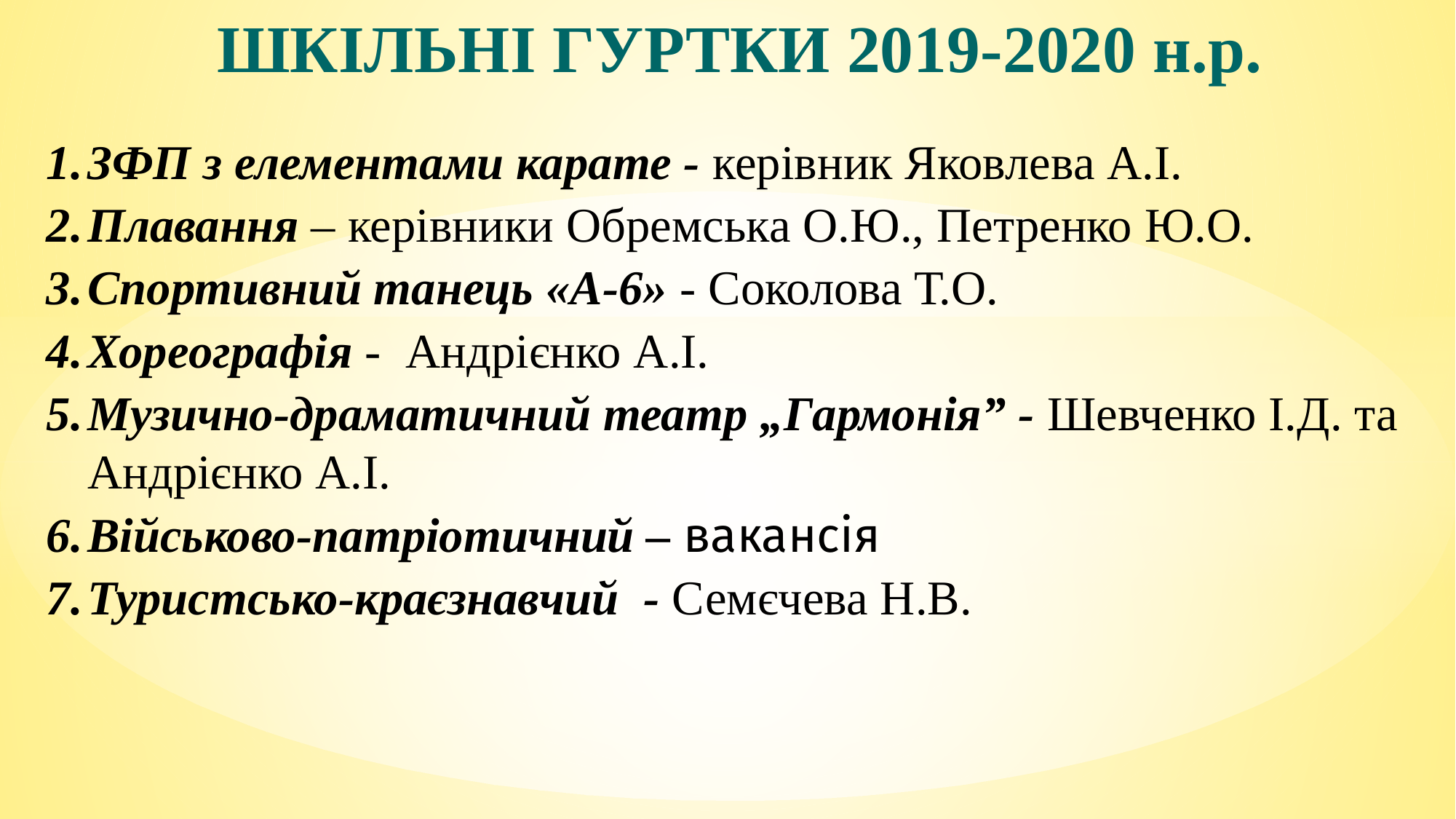

# ШКІЛЬНІ ГУРТКИ 2019-2020 н.р.
ЗФП з елементами карате - керівник Яковлева А.І.
Плавання – керівники Обремська О.Ю., Петренко Ю.О.
Спортивний танець «А-6» - Соколова Т.О.
Хореографія -  Андрієнко А.І.
Музично-драматичний театр „Гармонія” - Шевченко І.Д. та Андрієнко А.І.
Військово-патріотичний – вакансія
Туристсько-краєзнавчий  - Семєчева Н.В.